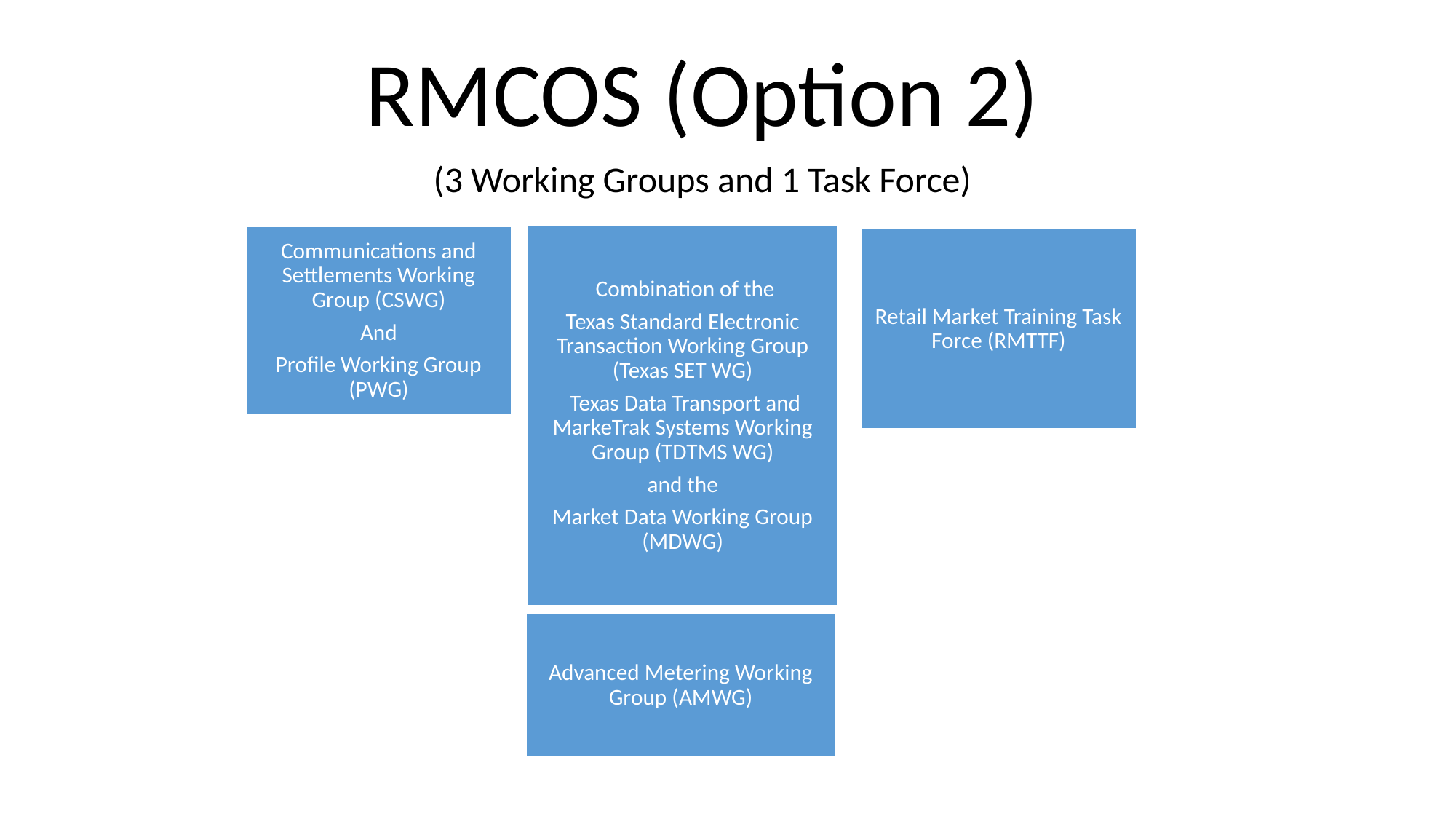

RMCOS (Option 2)
(3 Working Groups and 1 Task Force)
Advanced Metering Working Group (AMWG)
 Combination of the
Texas Standard Electronic Transaction Working Group (Texas SET WG)
 Texas Data Transport and MarkeTrak Systems Working Group (TDTMS WG)
and the
Market Data Working Group (MDWG)
Communications and Settlements Working Group (CSWG)
And
Profile Working Group (PWG)
Retail Market Training Task Force (RMTTF)